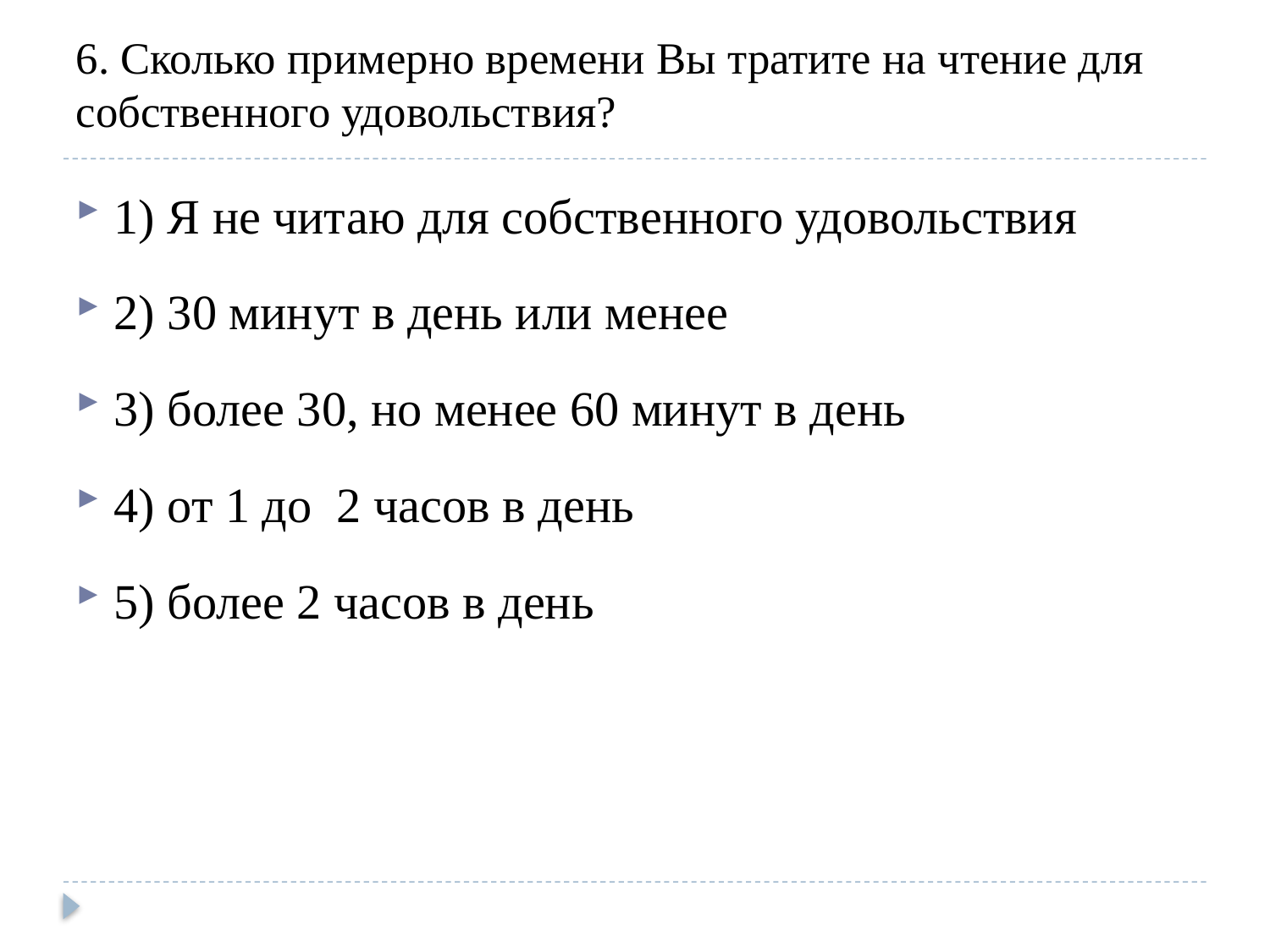

# 6. Сколько примерно времени Вы тратите на чтение для собственного удовольствия?
1) Я не читаю для собственного удовольствия
2) 30 минут в день или менее
3) более 30, но менее 60 минут в день
4) от 1 до  2 часов в день
5) более 2 часов в день